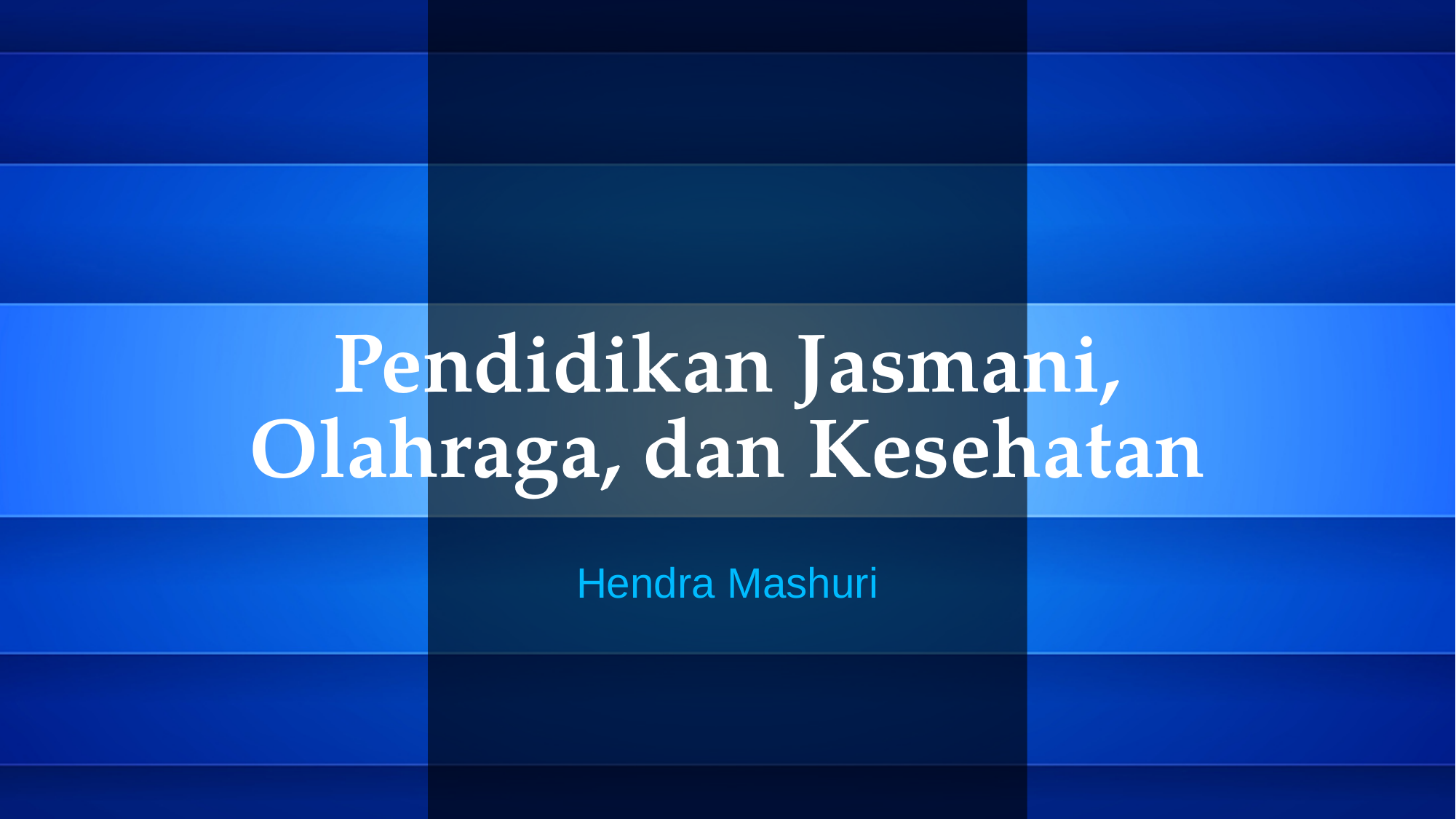

# Pendidikan Jasmani, Olahraga, dan Kesehatan
Hendra Mashuri